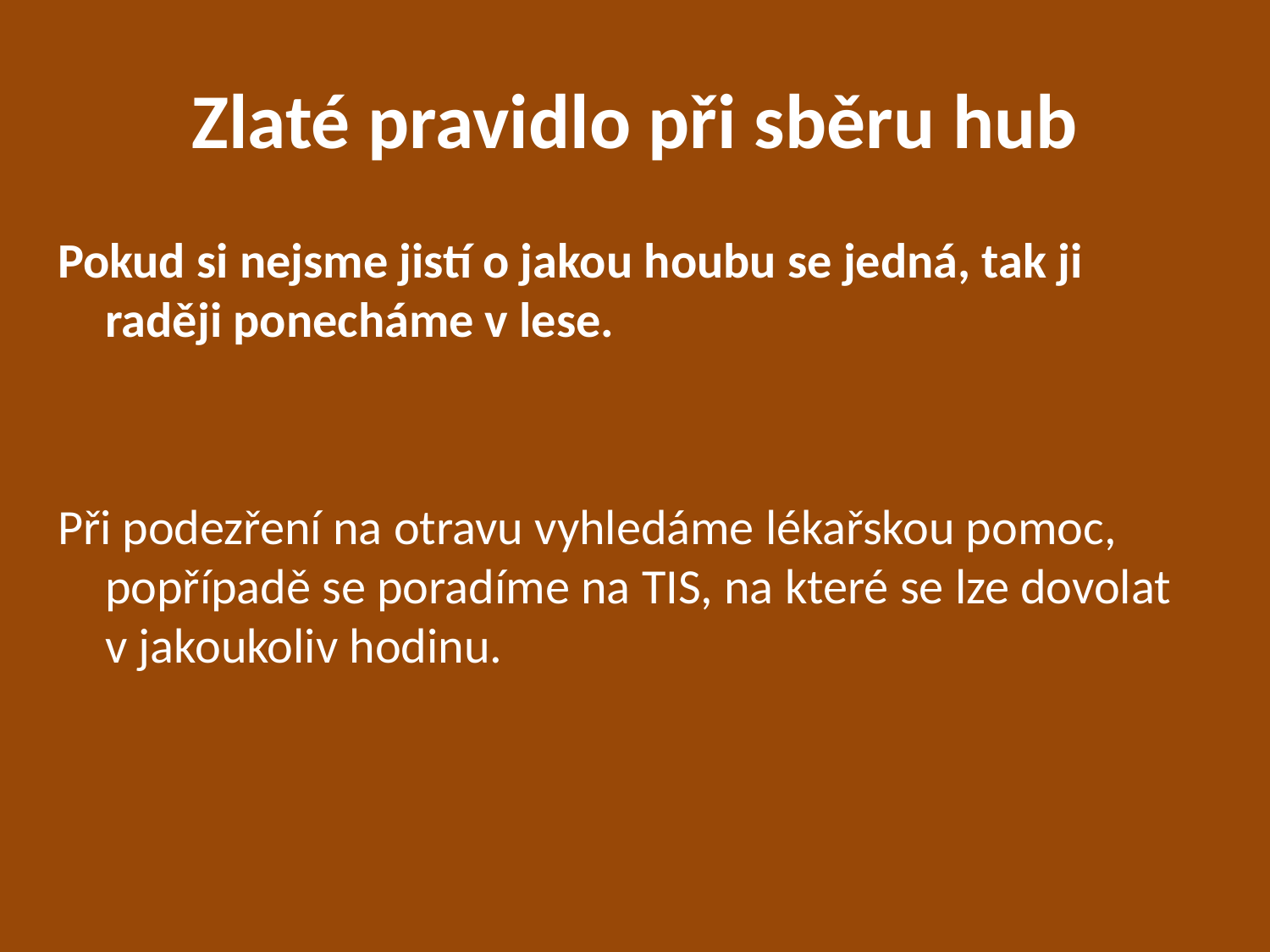

# Zlaté pravidlo při sběru hub
Pokud si nejsme jistí o jakou houbu se jedná, tak ji raději ponecháme v lese.

Při podezření na otravu vyhledáme lékařskou pomoc, popřípadě se poradíme na TIS, na které se lze dovolat v jakoukoliv hodinu.